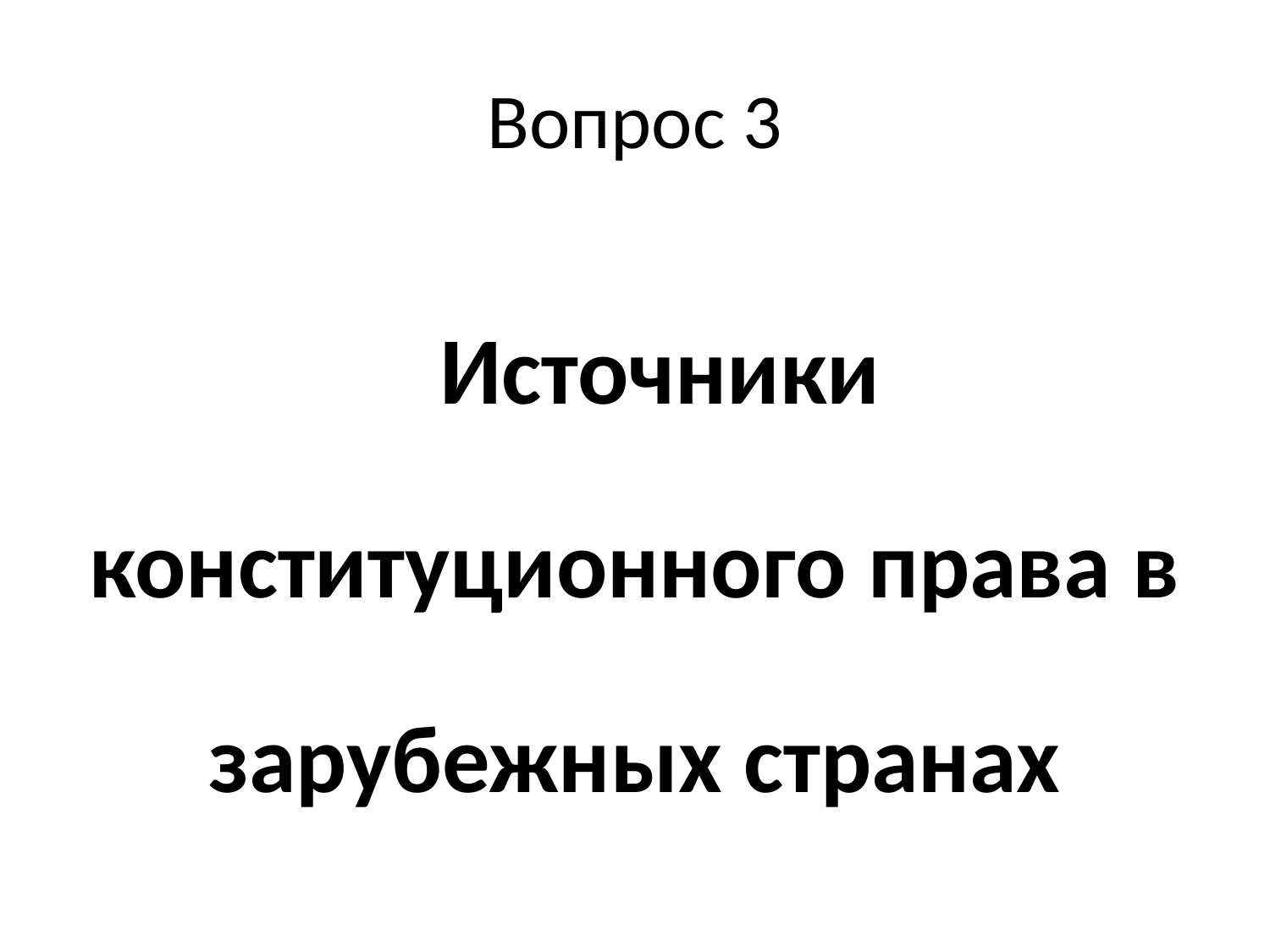

# Вопрос 3
Источники конституционного права в зарубежных странах